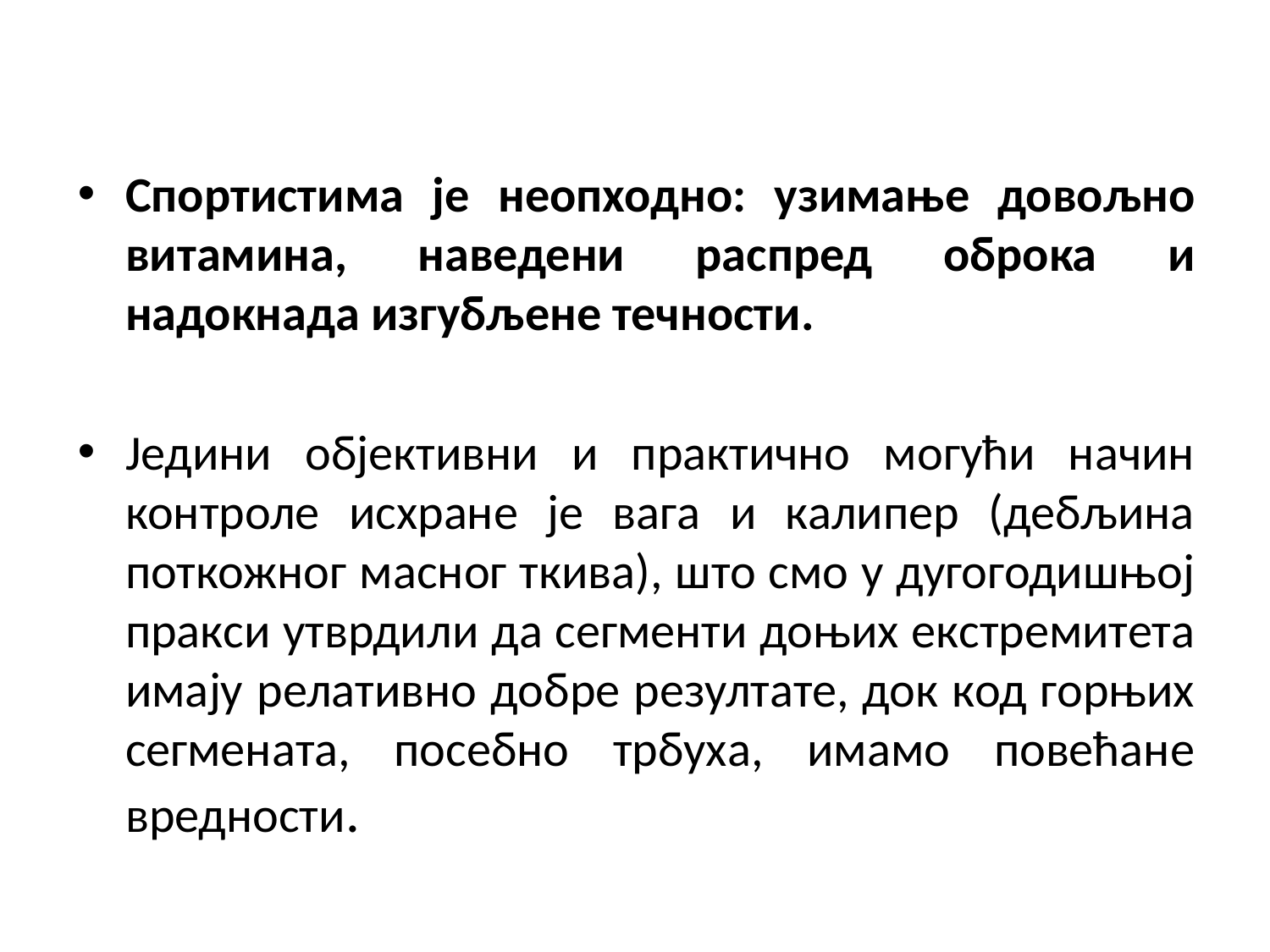

Спортистима је неопходно: узимање довољно витамина, наведени распред оброка и надокнада изгубљене течности.

Једини објективни и практично могући начин контроле исхране је вага и калипер (дебљина поткожног масног ткива), што смо у дугогодишњој пракси утврдили да сегменти доњих екстремитета имају релативно добре резултате, док код горњих сегмената, посебно трбуха, имамо повећане вредности.